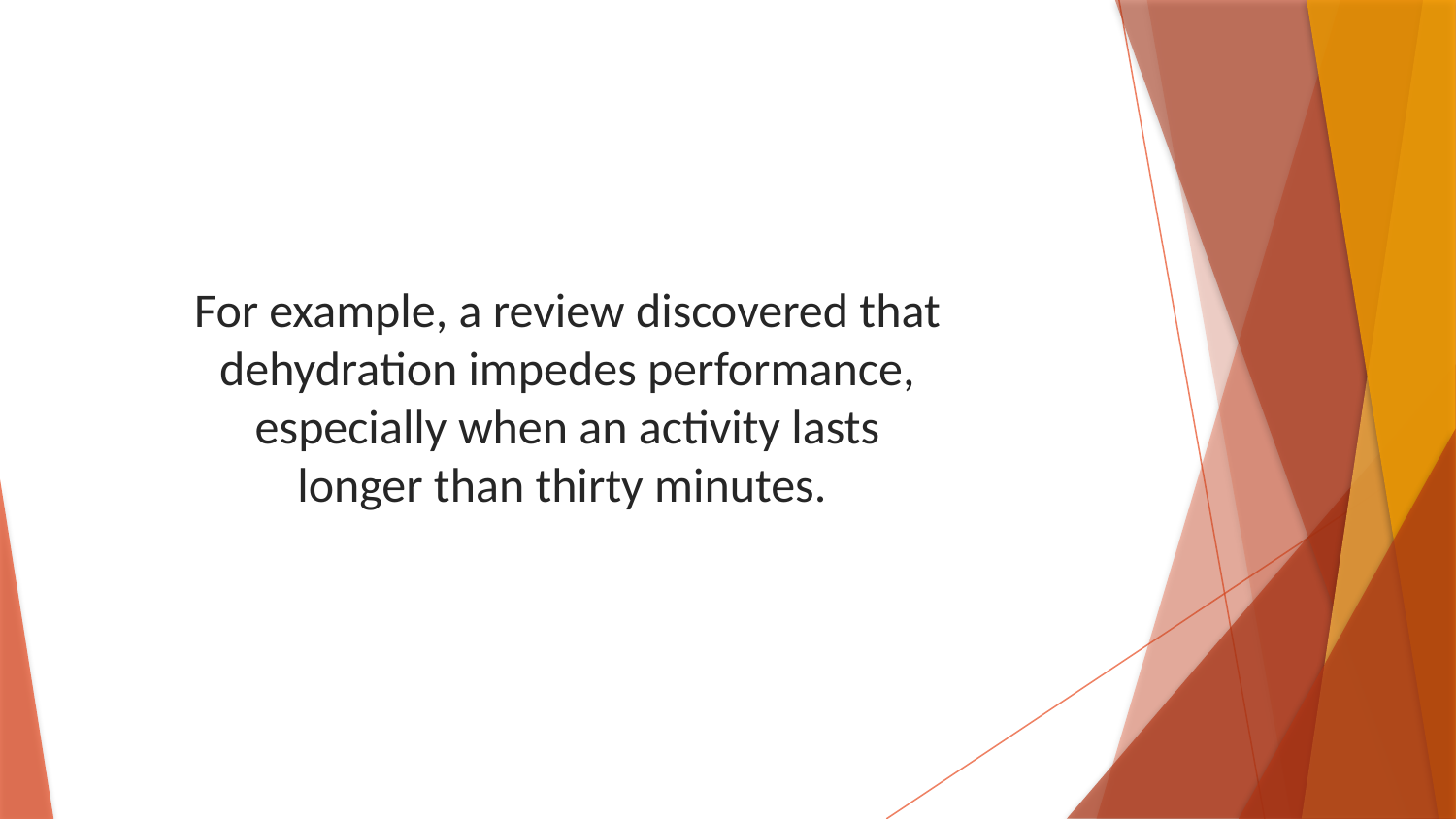

For example, a review discovered that dehydration impedes performance, especially when an activity lasts longer than thirty minutes.